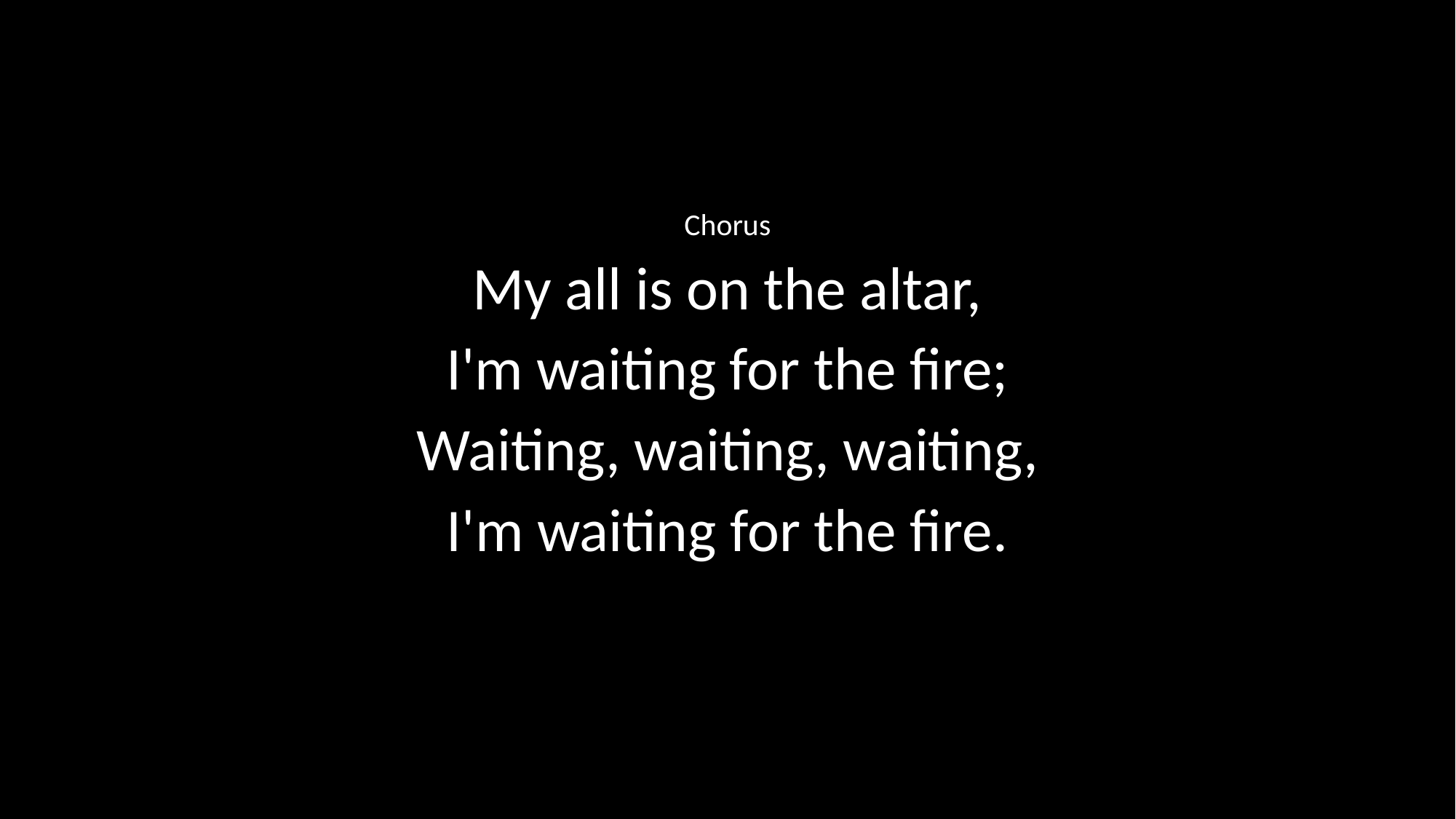

Chorus
My all is on the altar,
I'm waiting for the fire;
Waiting, waiting, waiting,
I'm waiting for the fire.